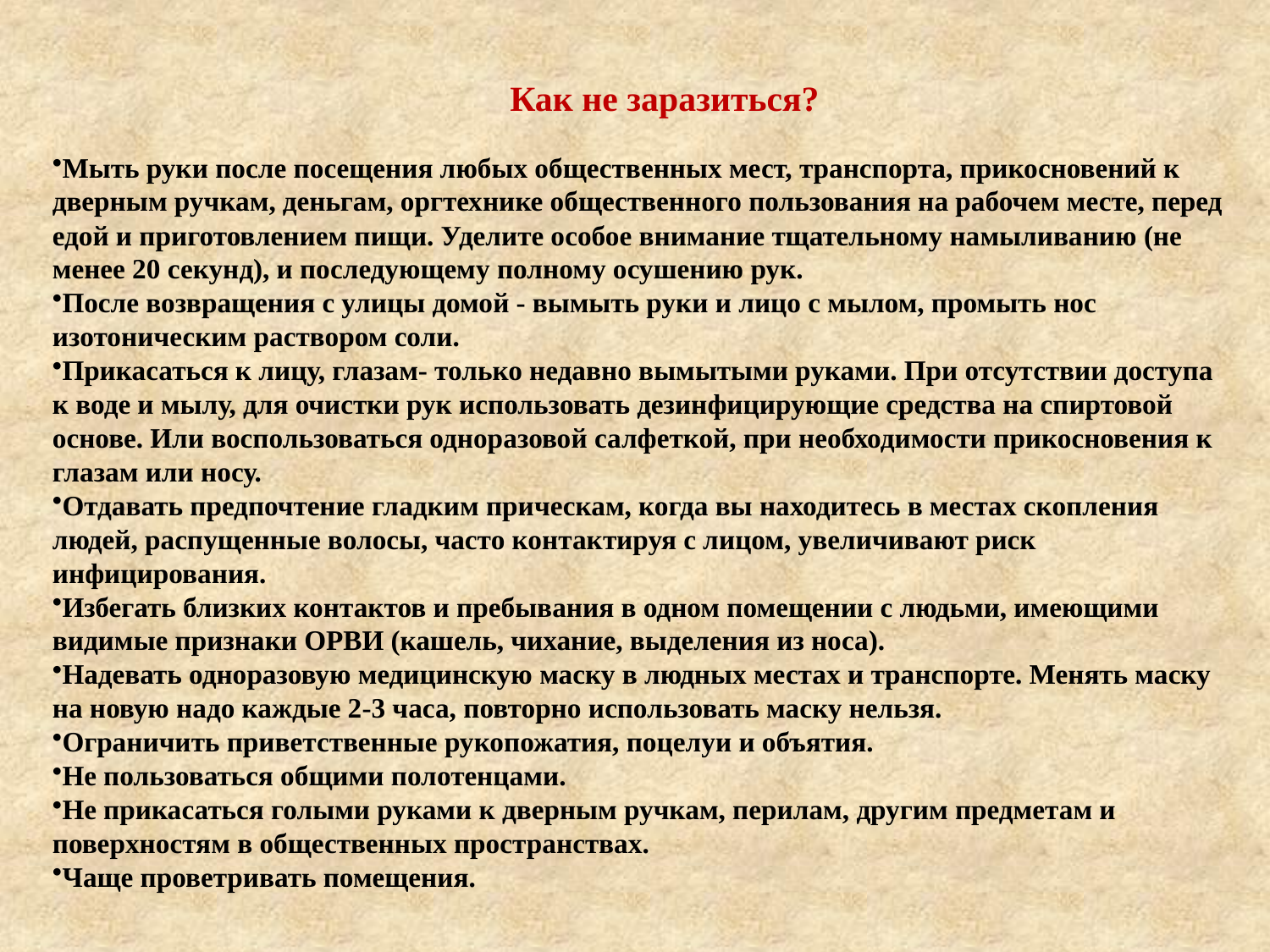

Как не заразиться?
Мыть руки после посещения любых общественных мест, транспорта, прикосновений к дверным ручкам, деньгам, оргтехнике общественного пользования на рабочем месте, перед едой и приготовлением пищи. Уделите особое внимание тщательному намыливанию (не менее 20 секунд), и последующему полному осушению рук.
После возвращения с улицы домой - вымыть руки и лицо с мылом, промыть нос изотоническим раствором соли.
Прикасаться к лицу, глазам- только недавно вымытыми руками. При отсутствии доступа к воде и мылу, для очистки рук использовать дезинфицирующие средства на спиртовой основе. Или воспользоваться одноразовой салфеткой, при необходимости прикосновения к глазам или носу.
Отдавать предпочтение гладким прическам, когда вы находитесь в местах скопления людей, распущенные волосы, часто контактируя с лицом, увеличивают риск инфицирования.
Избегать близких контактов и пребывания в одном помещении с людьми, имеющими видимые признаки ОРВИ (кашель, чихание, выделения из носа).
Надевать одноразовую медицинскую маску в людных местах и транспорте. Менять маску на новую надо каждые 2-3 часа, повторно использовать маску нельзя.
Ограничить приветственные рукопожатия, поцелуи и объятия.
Не пользоваться общими полотенцами.
Не прикасаться голыми руками к дверным ручкам, перилам, другим предметам и поверхностям в общественных пространствах.
Чаще проветривать помещения.